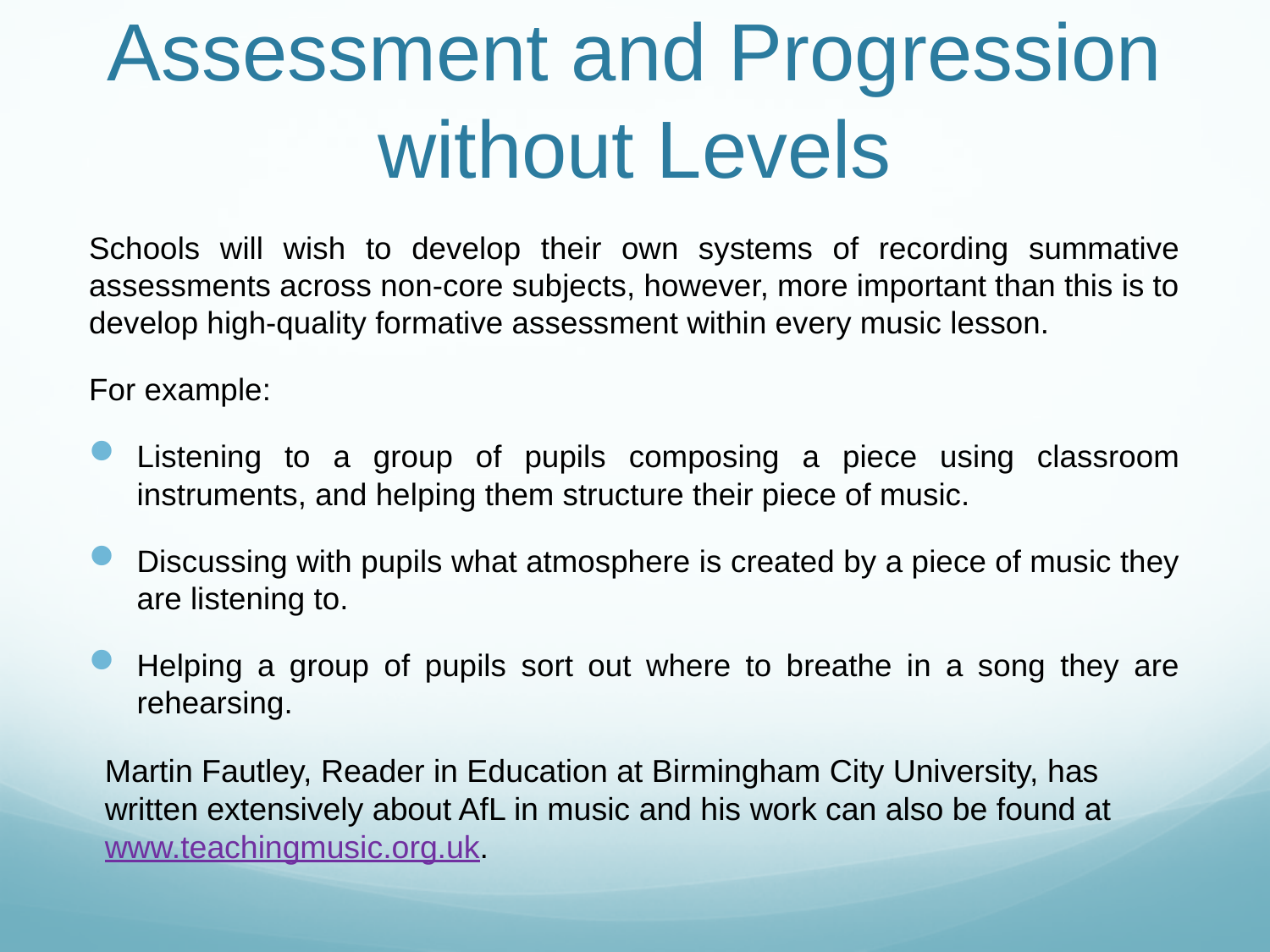

# Assessment and Progression without Levels
Schools will wish to develop their own systems of recording summative assessments across non-core subjects, however, more important than this is to develop high-quality formative assessment within every music lesson.
For example:
Listening to a group of pupils composing a piece using classroom instruments, and helping them structure their piece of music.
Discussing with pupils what atmosphere is created by a piece of music they are listening to.
Helping a group of pupils sort out where to breathe in a song they are rehearsing.

Martin Fautley, Reader in Education at Birmingham City University, has written extensively about AfL in music and his work can also be found at www.teachingmusic.org.uk.